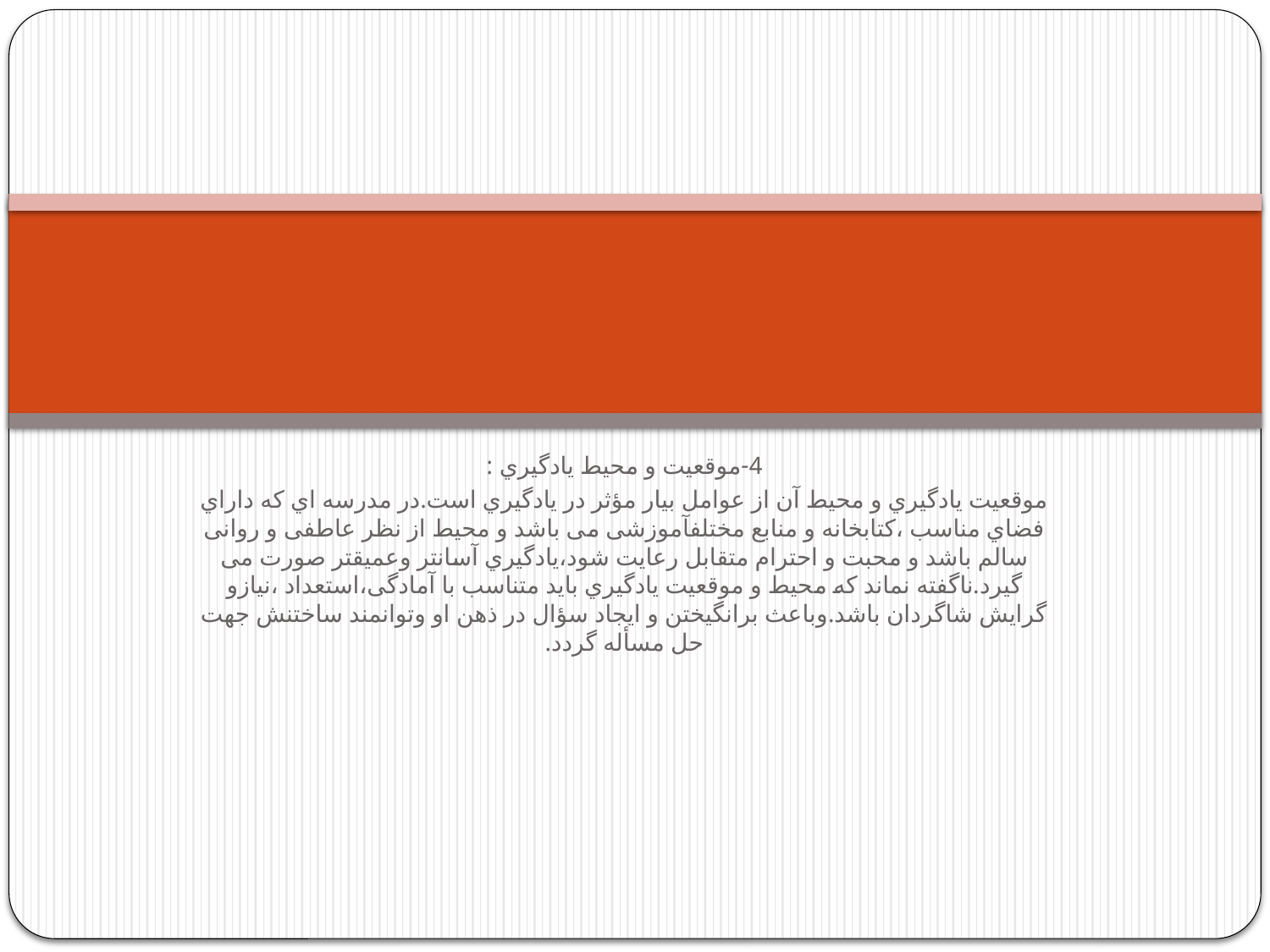

#
4-موقعیت و محیط یادگیري :
موقعیت یادگیري و محیط آن از عوامل بیار مؤثر در یادگیري است.در مدرسه اي که داراي فضاي مناسب ،کتابخانه و منابع مختلفآموزشی می باشد و محیط از نظر عاطفی و روانی سالم باشد و محبت و احترام متقابل رعایت شود،یادگیري آسانتر وعمیقتر صورت می گیرد.ناگفته نماند که محیط و موقعیت یادگیري باید متناسب با آمادگی،استعداد ،نیازو گرایش شاگردان باشد.وباعث برانگیختن و ایجاد سؤال در ذهن او وتوانمند ساختنش جهت حل مسأله گردد.